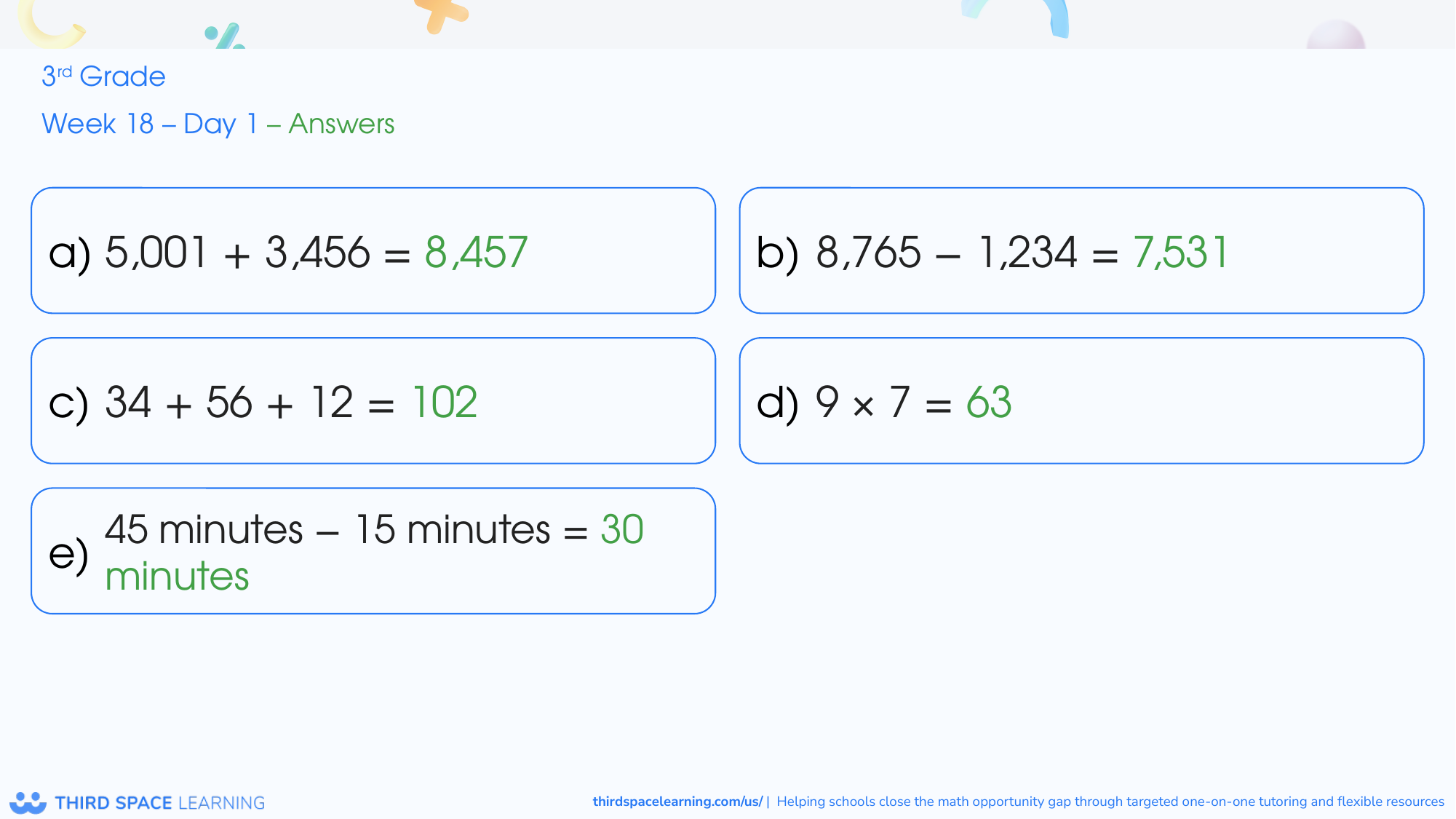

3rd Grade
Week 18 – Day 1 – Answers
5,001 + 3,456 = 8,457
8,765 − 1,234 = 7,531
34 + 56 + 12 = 102
9 × 7 = 63
45 minutes − 15 minutes = 30 minutes